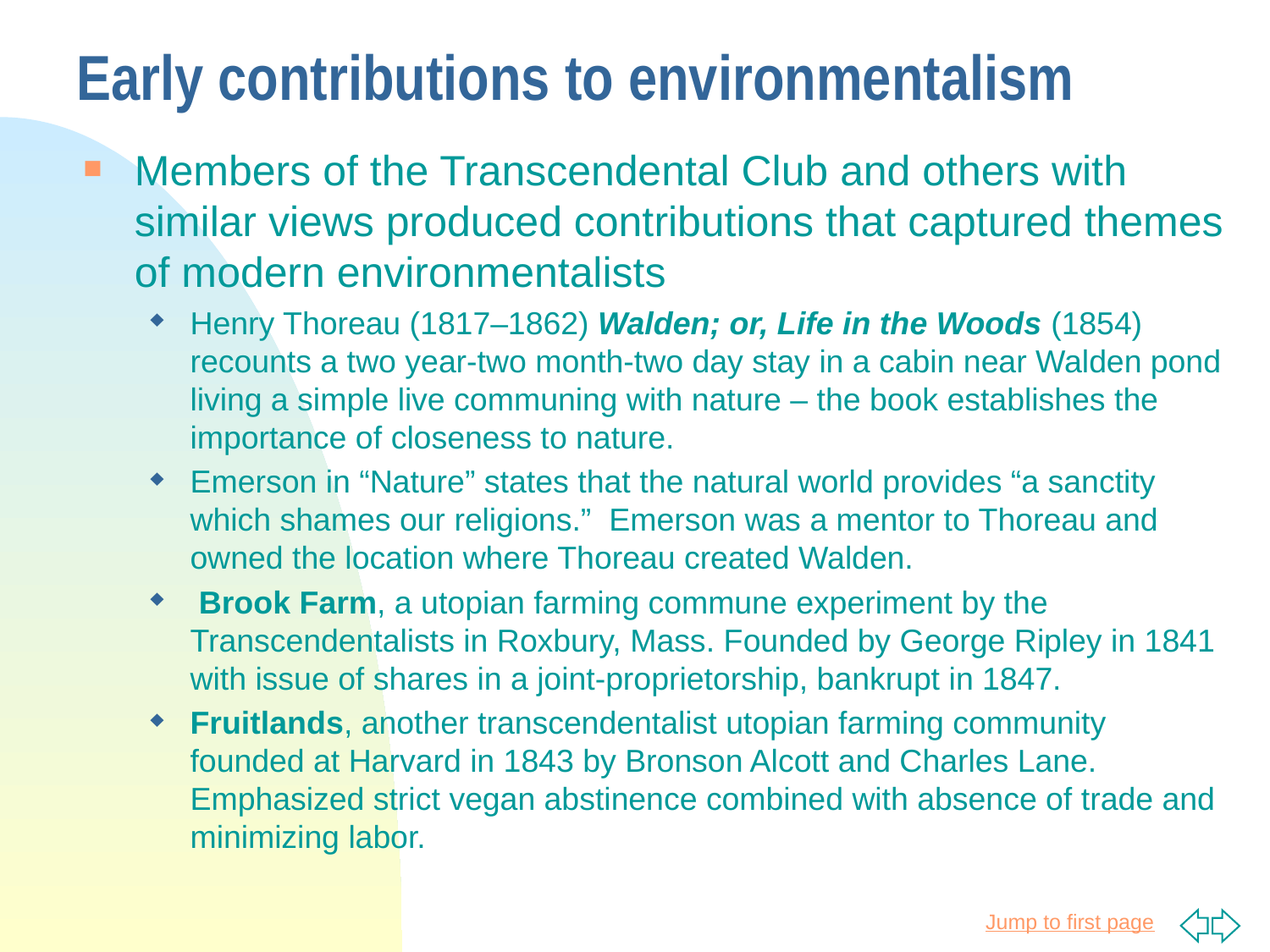

# Early contributions to environmentalism
Members of the Transcendental Club and others with similar views produced contributions that captured themes of modern environmentalists
Henry Thoreau (1817–1862) Walden; or, Life in the Woods (1854) recounts a two year-two month-two day stay in a cabin near Walden pond living a simple live communing with nature – the book establishes the importance of closeness to nature.
Emerson in “Nature” states that the natural world provides “a sanctity which shames our religions.”  Emerson was a mentor to Thoreau and owned the location where Thoreau created Walden.
 Brook Farm, a utopian farming commune experiment by the Transcendentalists in Roxbury, Mass. Founded by George Ripley in 1841 with issue of shares in a joint-proprietorship, bankrupt in 1847.
Fruitlands, another transcendentalist utopian farming community founded at Harvard in 1843 by Bronson Alcott and Charles Lane.  Emphasized strict vegan abstinence combined with absence of trade and minimizing labor.